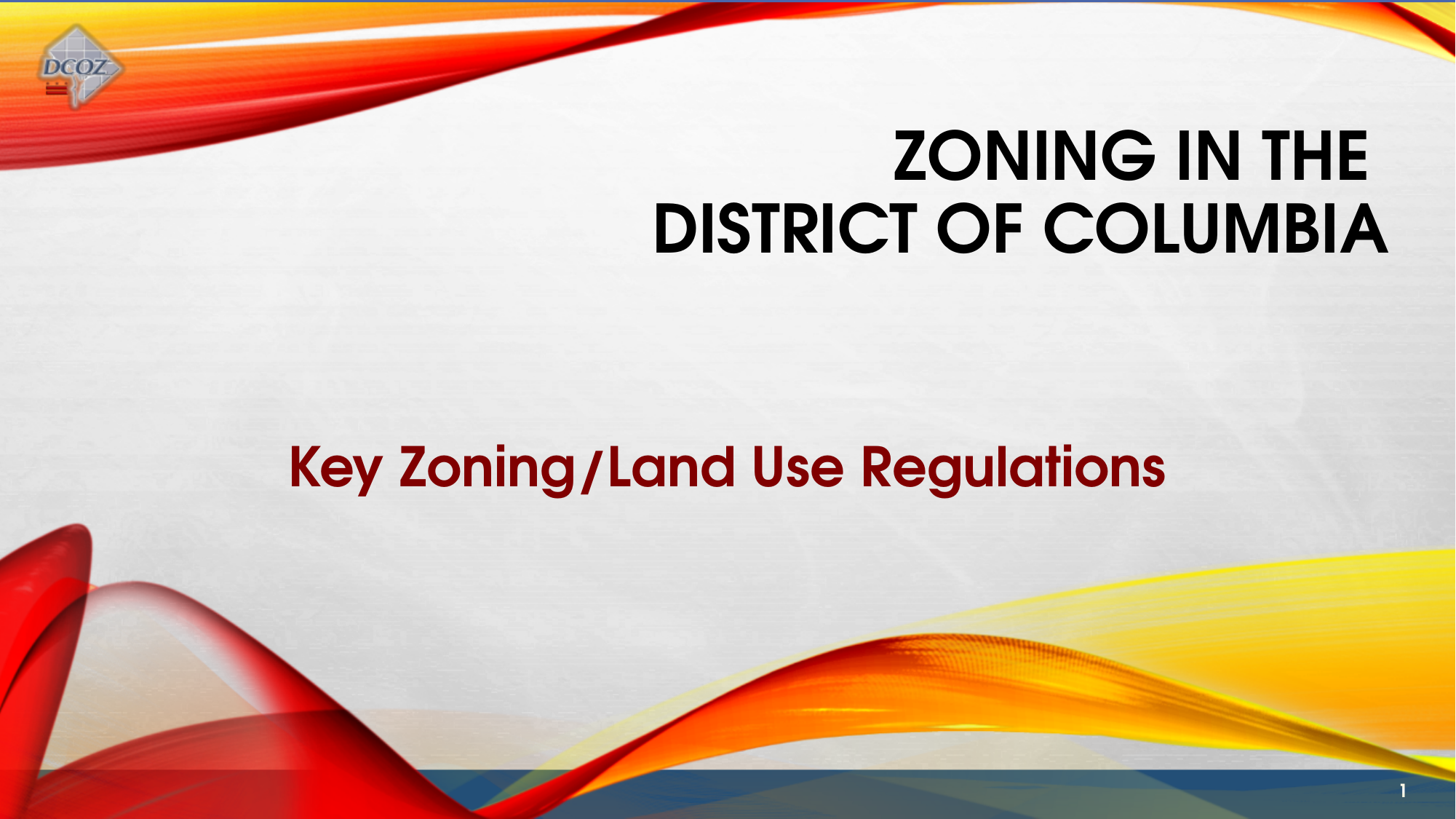

# Zoning in the District of Columbia
Key Zoning/Land Use Regulations